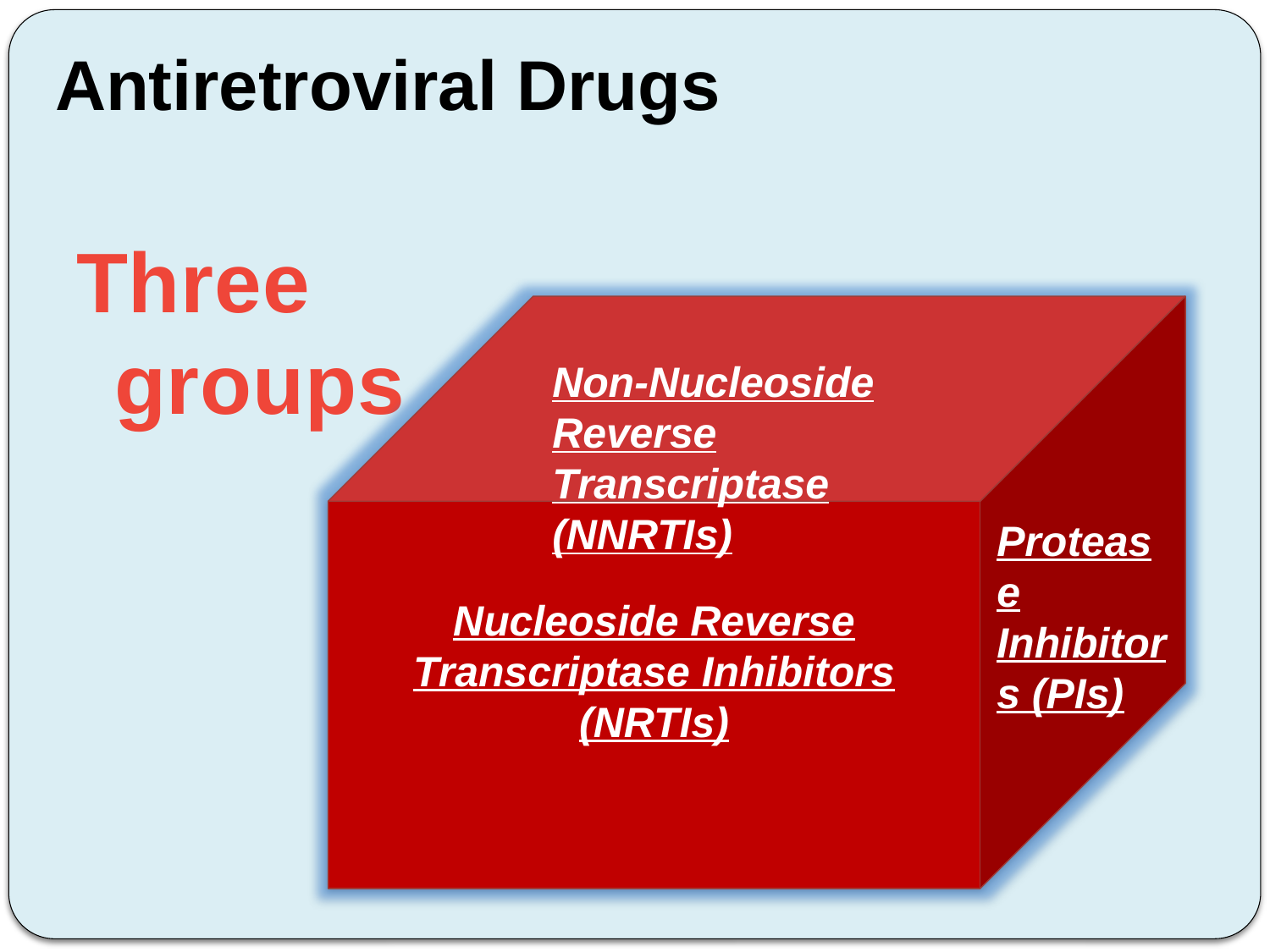

# Antiretroviral Drugs
Three groups
Nucleoside Reverse Transcriptase Inhibitors (NRTIs)

Non-Nucleoside Reverse Transcriptase (NNRTIs)
Protease Inhibitors (PIs)